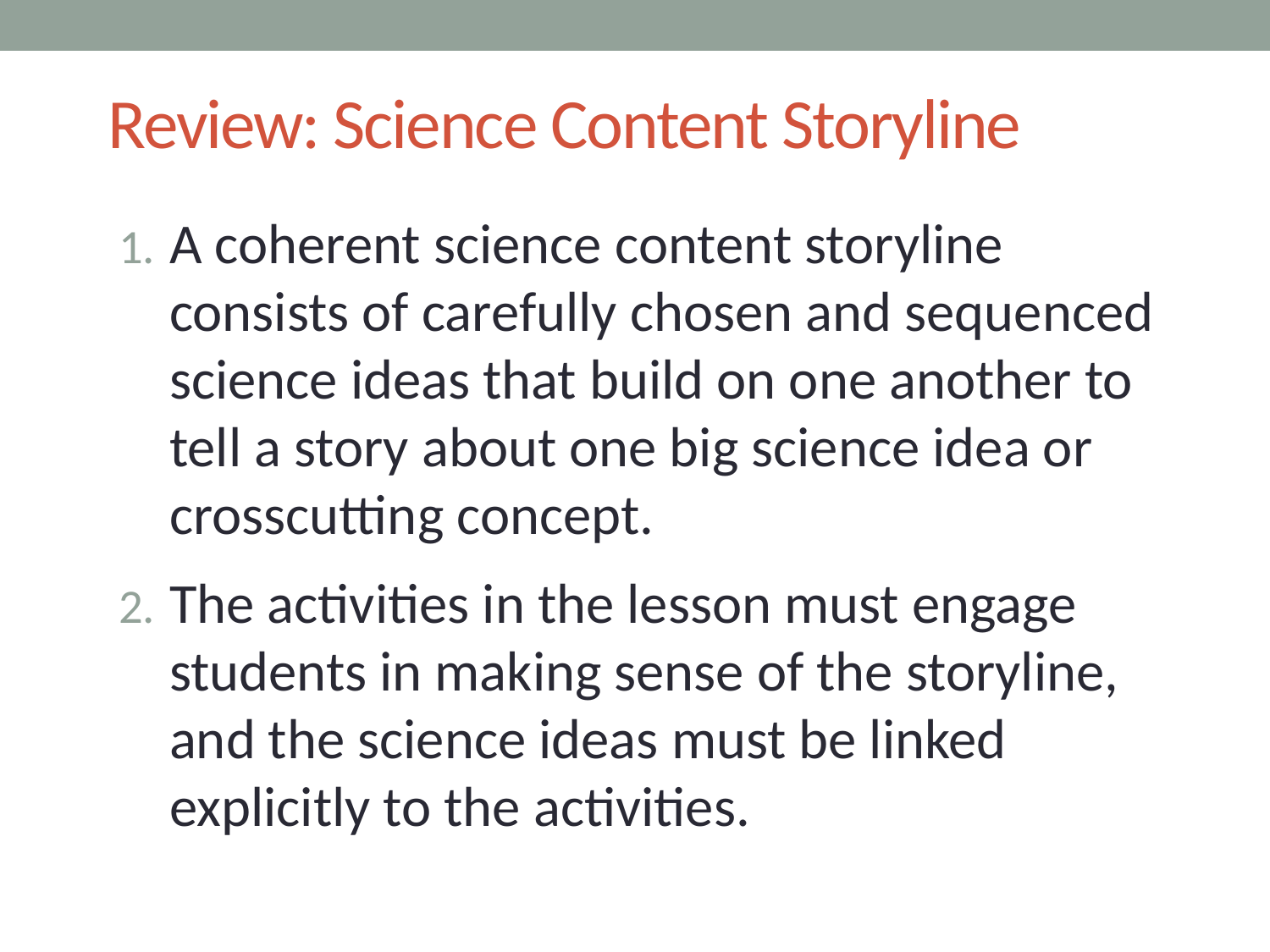

# Review: Science Content Storyline
A coherent science content storyline consists of carefully chosen and sequenced science ideas that build on one another to tell a story about one big science idea or crosscutting concept.
The activities in the lesson must engage students in making sense of the storyline, and the science ideas must be linked explicitly to the activities.